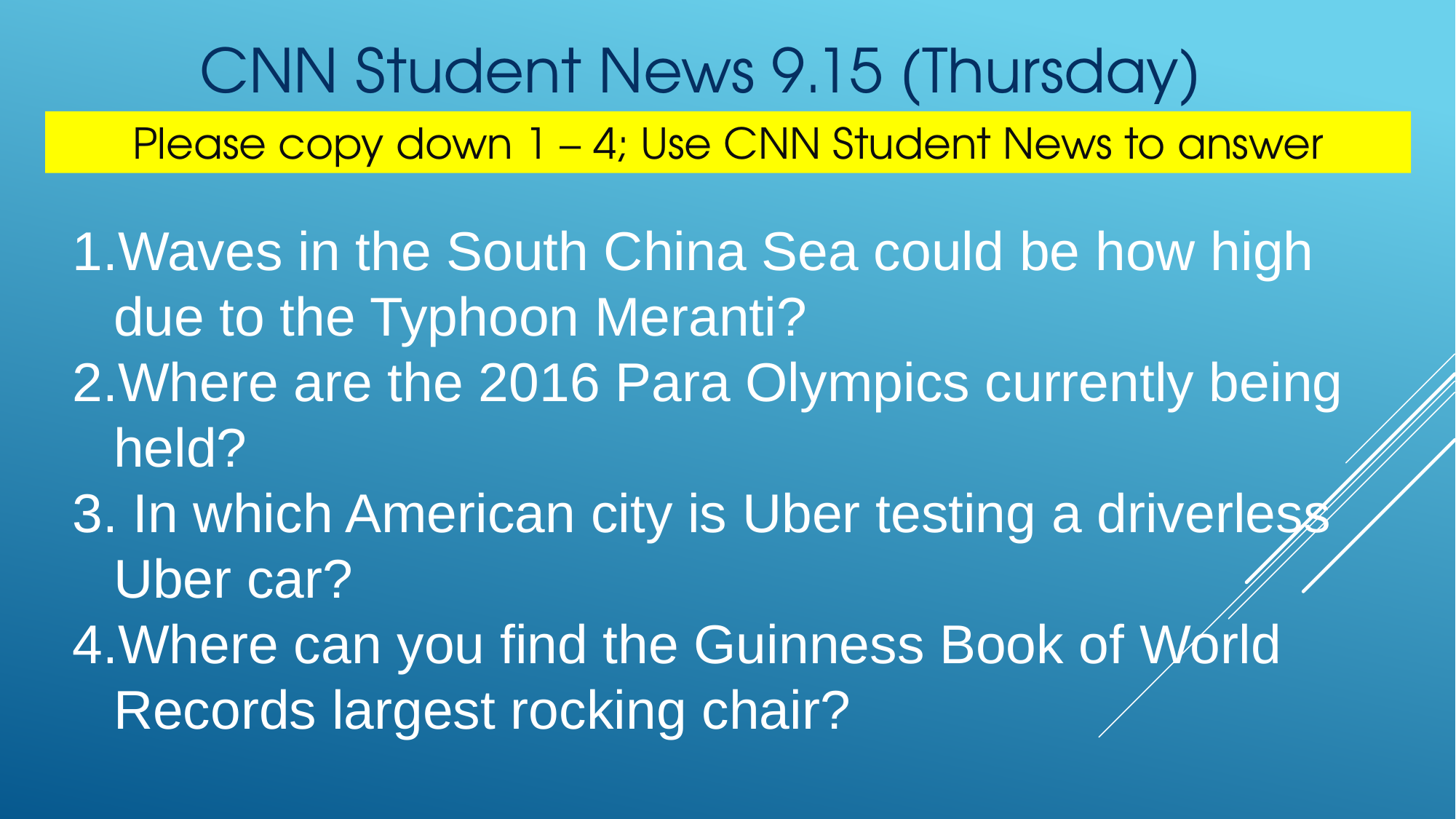

CNN Student News 9.15 (Thursday)
Please copy down 1 – 4; Use CNN Student News to answer

Waves in the South China Sea could be how high due to the Typhoon Meranti?
Where are the 2016 Para Olympics currently being held?
 In which American city is Uber testing a driverless Uber car?
Where can you find the Guinness Book of World Records largest rocking chair?